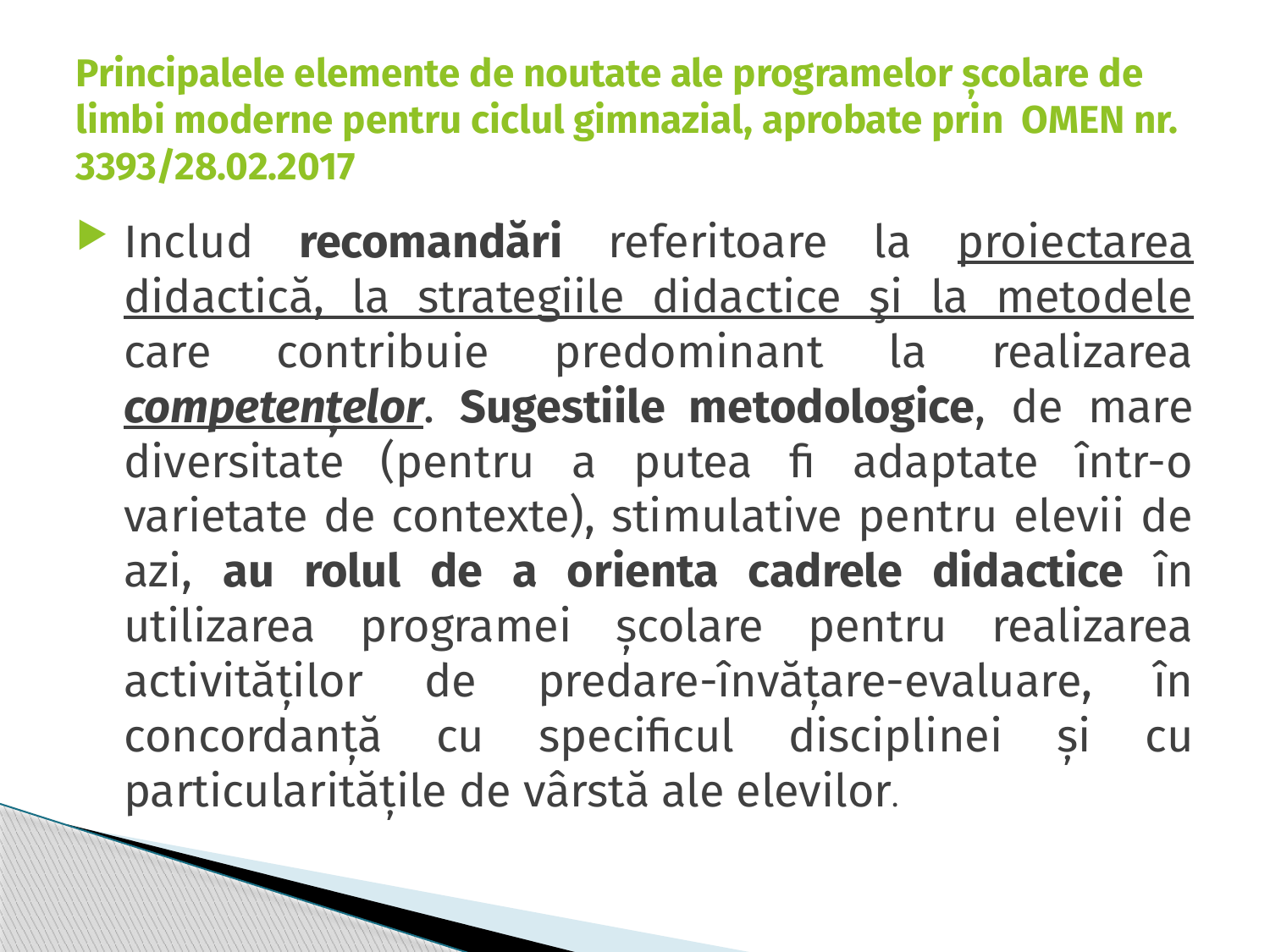

# Principalele elemente de noutate ale programelor școlare de limbi moderne pentru ciclul gimnazial, aprobate prin  OMEN nr. 3393/28.02.2017
Includ recomandări referitoare la proiectarea didactică, la strategiile didactice şi la metodele care contribuie predominant la realizarea competențelor. Sugestiile metodologice, de mare diversitate (pentru a putea fi adaptate într-o varietate de contexte), stimulative pentru elevii de azi, au rolul de a orienta cadrele didactice în utilizarea programei școlare pentru realizarea activităților de predare-învățare-evaluare, în concordanță cu specificul disciplinei și cu particularitățile de vârstă ale elevilor.